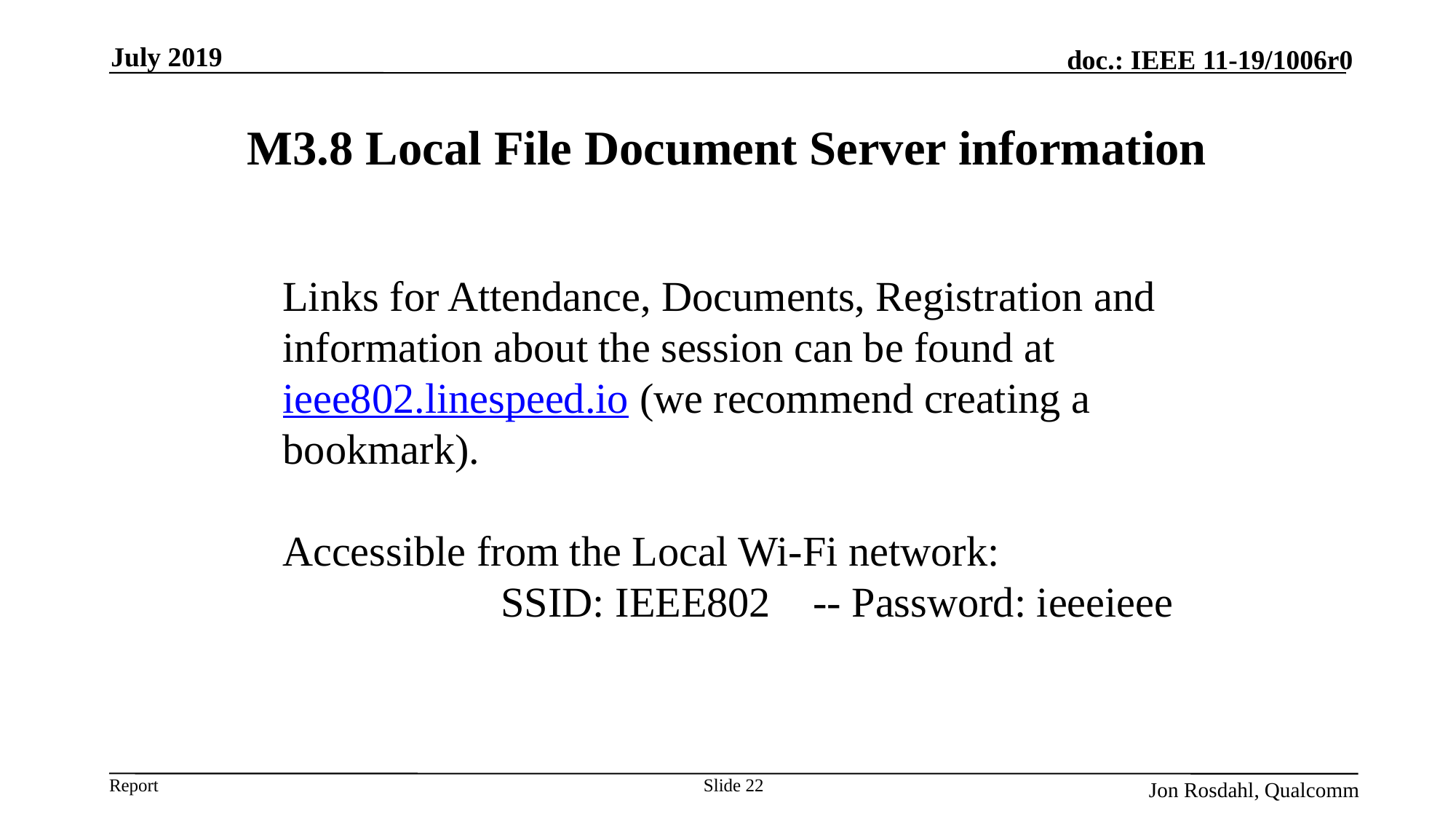

July 2019
# M3.8 Local File Document Server information
Links for Attendance, Documents, Registration and information about the session can be found at ieee802.linespeed.io (we recommend creating a bookmark).

Accessible from the Local Wi-Fi network:
		SSID: IEEE802    -- Password: ieeeieee

Slide 22
Jon Rosdahl, Qualcomm